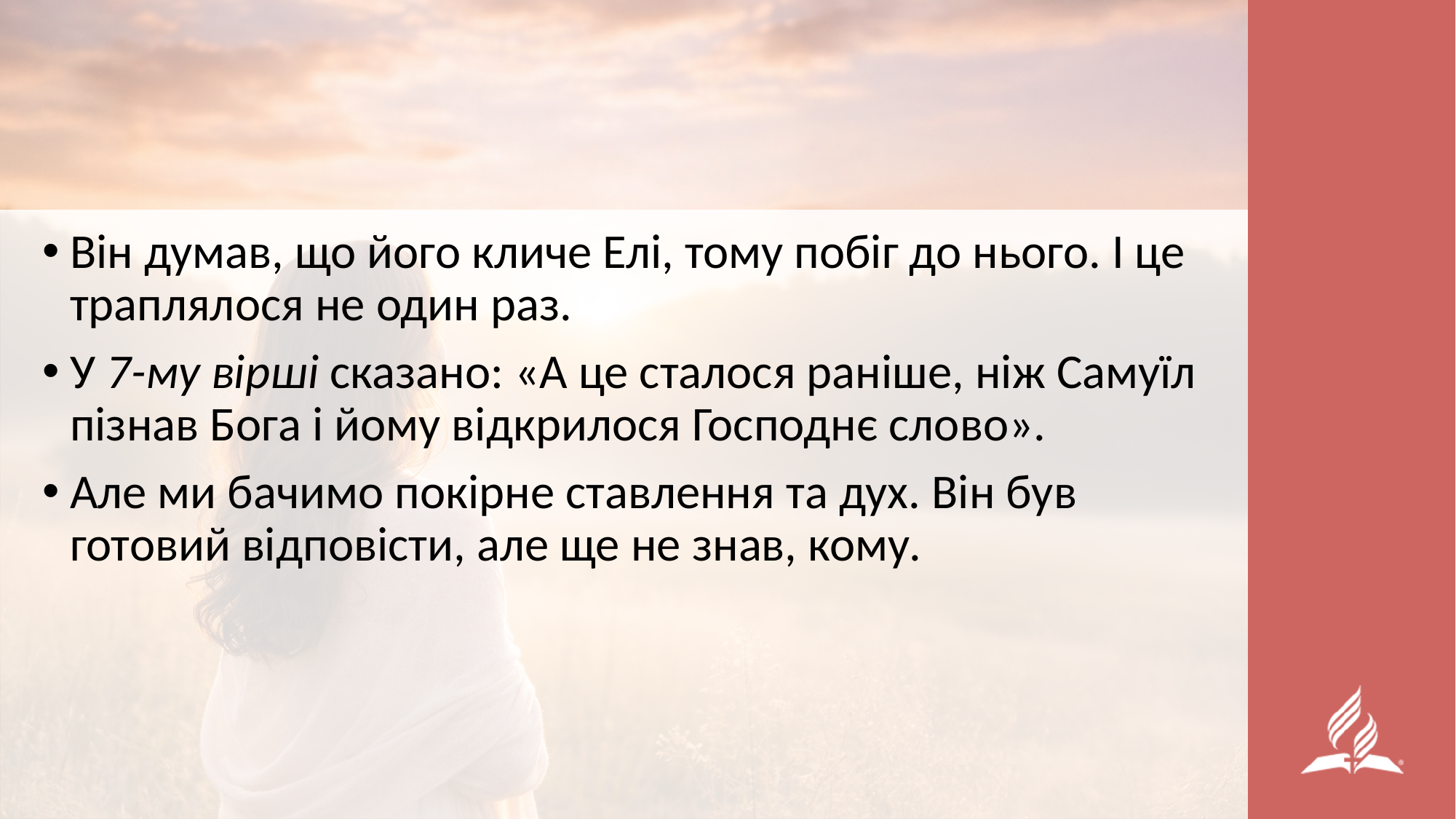

Він думав, що його кличе Елі, тому побіг до нього. І це траплялося не один раз.
У 7-му вірші сказано: «А це сталося раніше, ніж Самуїл пізнав Бога і йому відкрилося Господнє слово».
Але ми бачимо покірне ставлення та дух. Він був готовий відповісти, але ще не знав, кому.